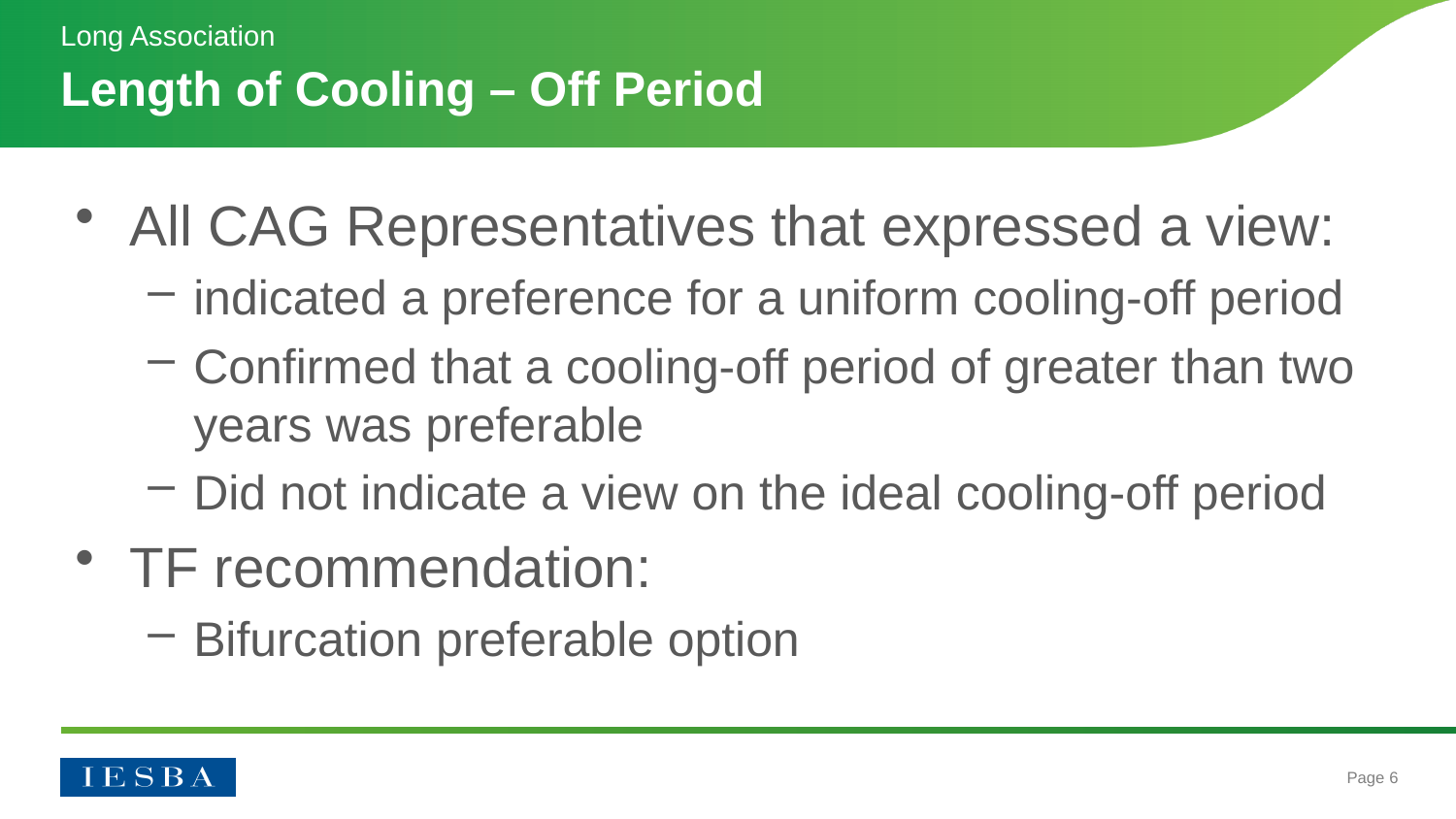

Long Association
# Length of Cooling – Off Period
All CAG Representatives that expressed a view:
indicated a preference for a uniform cooling-off period
Confirmed that a cooling-off period of greater than two years was preferable
Did not indicate a view on the ideal cooling-off period
TF recommendation:
Bifurcation preferable option